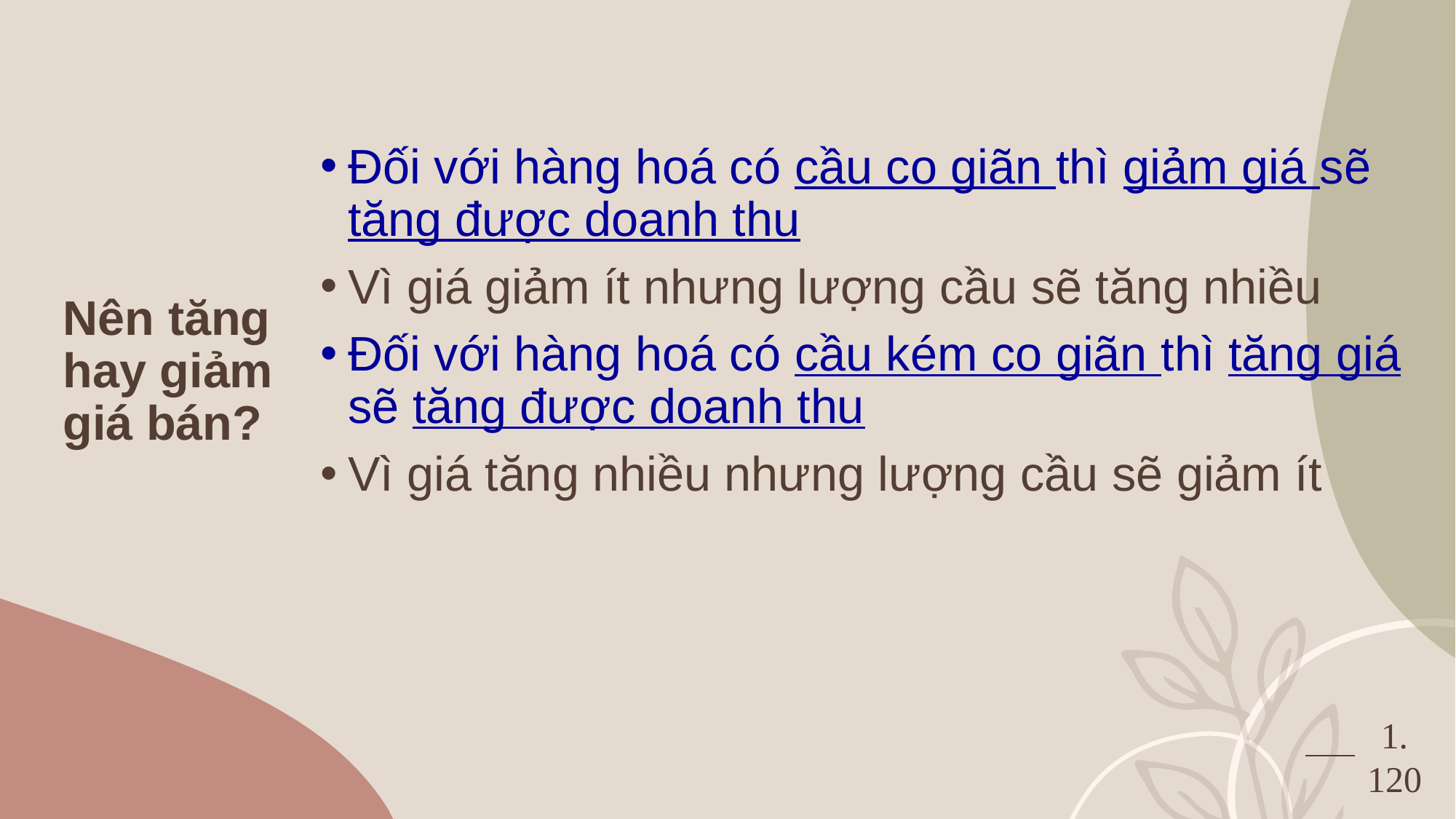

#
Đối với hàng hoá có cầu co giãn thì giảm giá sẽ tăng được doanh thu
Vì giá giảm ít nhưng lượng cầu sẽ tăng nhiều
Đối với hàng hoá có cầu kém co giãn thì tăng giá sẽ tăng được doanh thu
Vì giá tăng nhiều nhưng lượng cầu sẽ giảm ít

Nên tăng hay giảm giá bán?

1.120